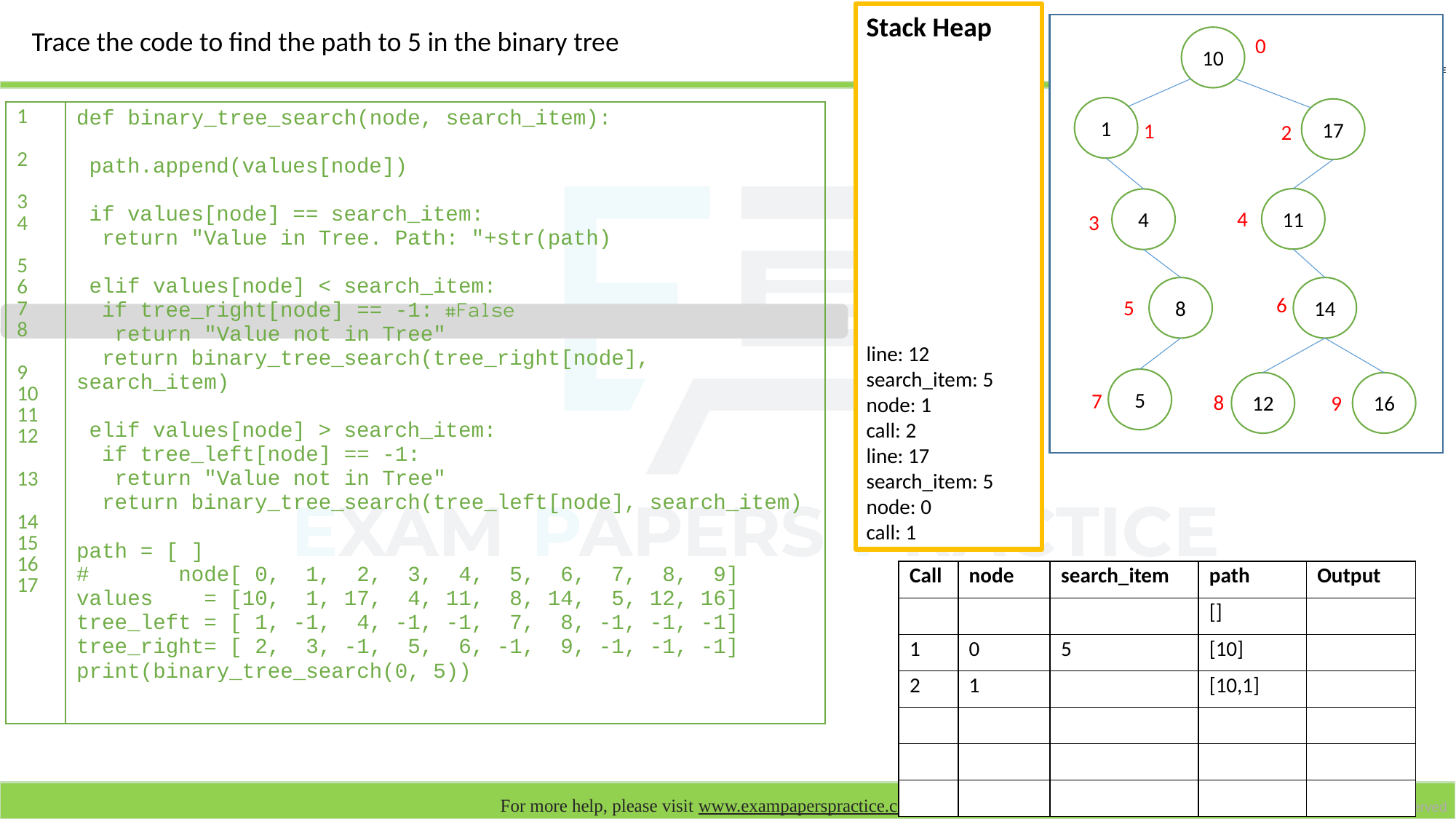

Stack Heap

line: 12
search_item: 5
node: 1
call: 2
line: 17
search_item: 5
node: 0
call: 1

10
0
1
17
1
2
11
4
4
3
8
14
6
5
5
12
16
7
8
9
Trace the code to find the path to 5 in the binary tree
| 1 2 3 4 5 6 7 8 9 10 11 12 13 14 15 16 17 | def binary\_tree\_search(node, search\_item): path.append(values[node]) if values[node] == search\_item: return "Value in Tree. Path: "+str(path) elif values[node] < search\_item: if tree\_right[node] == -1: #False return "Value not in Tree" return binary\_tree\_search(tree\_right[node], search\_item) elif values[node] > search\_item: if tree\_left[node] == -1: return "Value not in Tree" return binary\_tree\_search(tree\_left[node], search\_item) path = [ ] # node[ 0, 1, 2, 3, 4, 5, 6, 7, 8, 9] values = [10, 1, 17, 4, 11, 8, 14, 5, 12, 16] tree\_left = [ 1, -1, 4, -1, -1, 7, 8, -1, -1, -1] tree\_right= [ 2, 3, -1, 5, 6, -1, 9, -1, -1, -1] print(binary\_tree\_search(0, 5)) |
| --- | --- |

| Call | node | search\_item | path | Output |
| --- | --- | --- | --- | --- |
|  |  |  | [] |  |
| 1 | 0 | 5 | [10] |  |
| 2 | 1 |  | [10,1] |  |
|  |  |  |  |  |
|  |  |  |  |  |
|  |  |  |  |  |